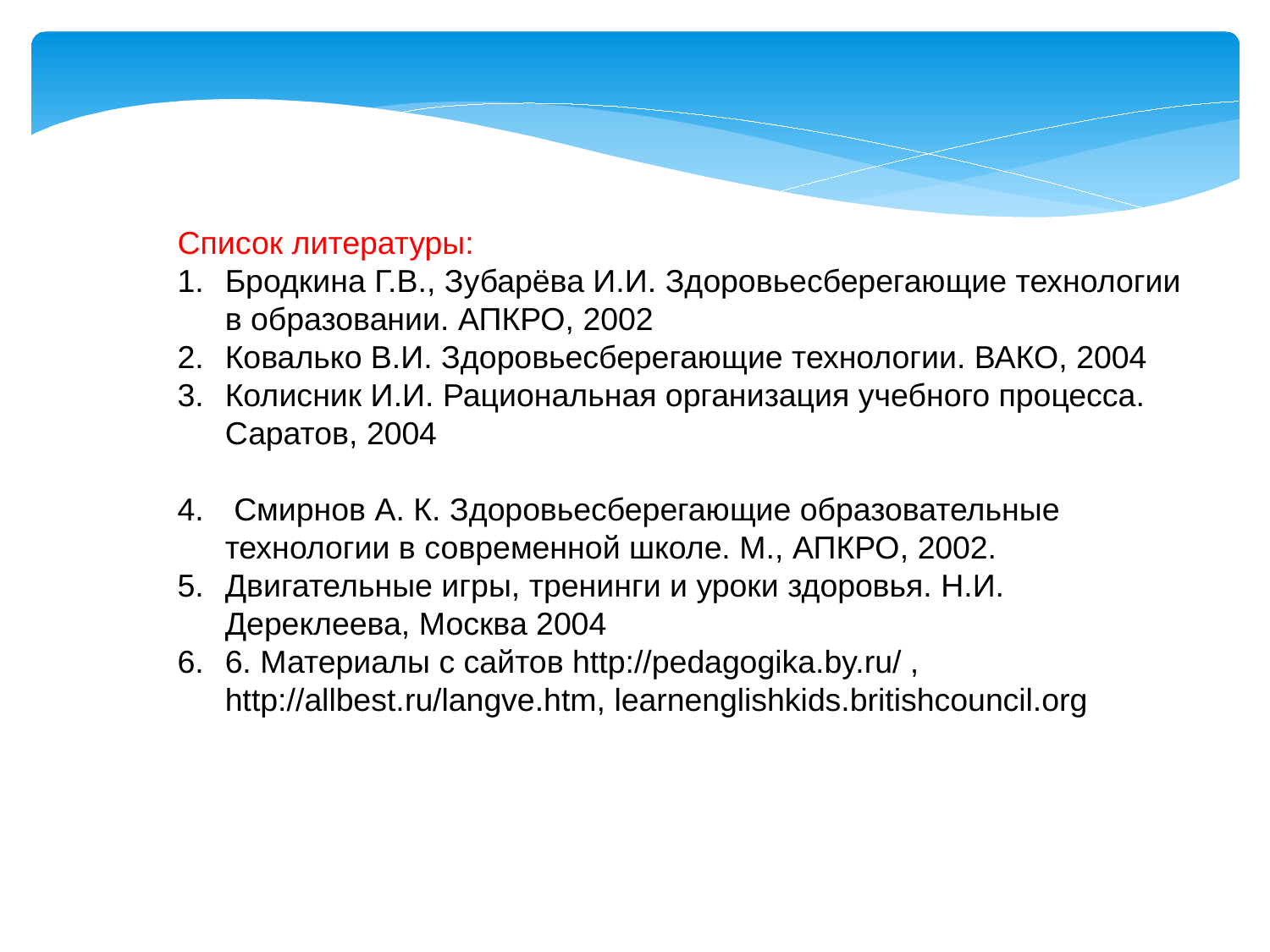

Список литературы:
Бродкина Г.В., Зубарёва И.И. Здоровьесберегающие технологии в образовании. АПКРО, 2002
Ковалько В.И. Здоровьесберегающие технологии. ВАКО, 2004
Колисник И.И. Рациональная организация учебного процесса. Саратов, 2004

 Смирнов А. К. Здоровьесберегающие образовательные технологии в современной школе. М., АПКРО, 2002.
Двигательные игры, тренинги и уроки здоровья. Н.И. Дереклеева, Москва 2004
6. Материалы с сайтов http://pedagogika.by.ru/ , http://allbest.ru/langve.htm, learnenglishkids.britishcouncil.org